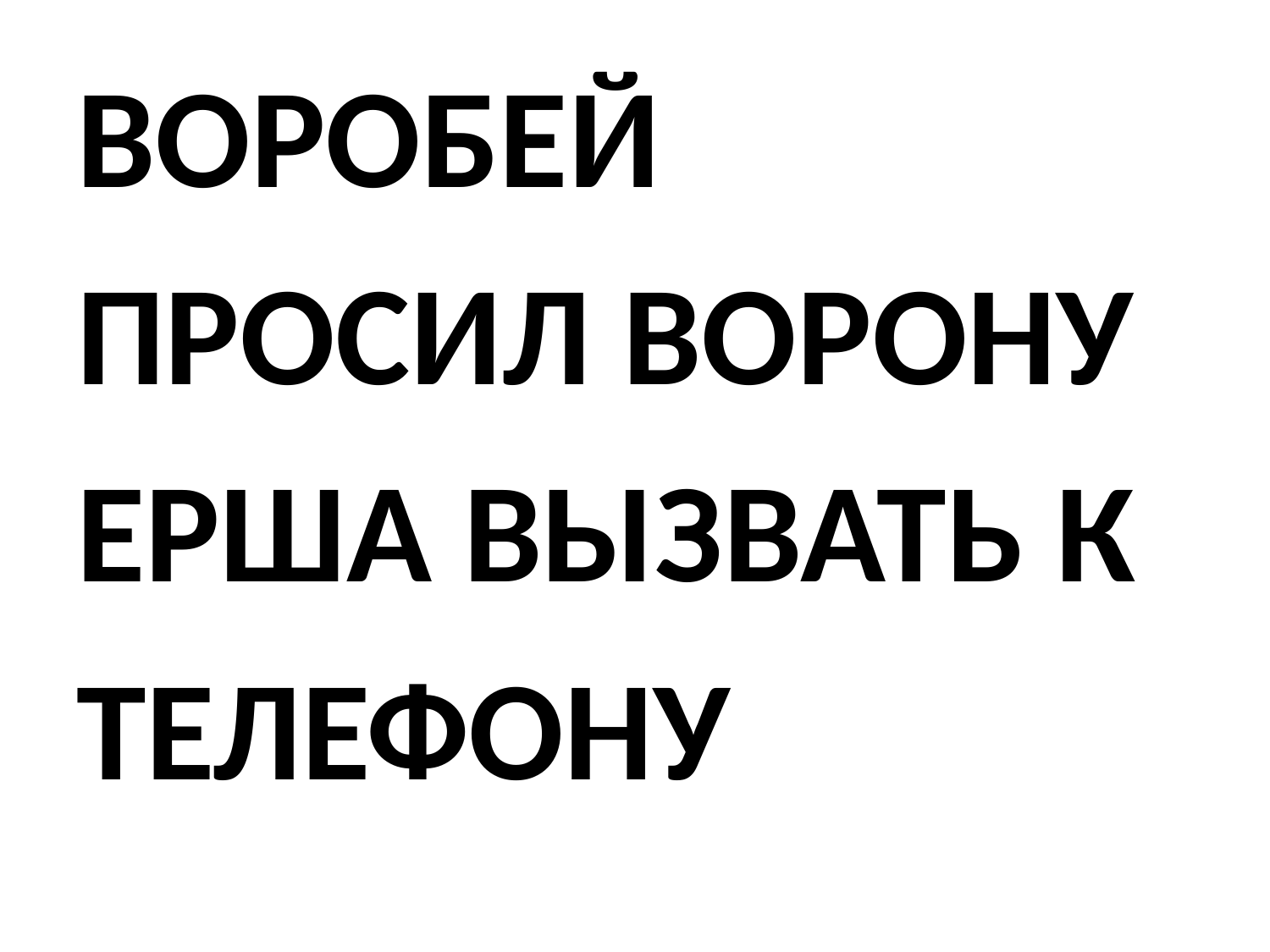

ВОРОБЕЙ
ПРОСИЛ ВОРОНУ
ЕРША ВЫЗВАТЬ К
ТЕЛЕФОНУ